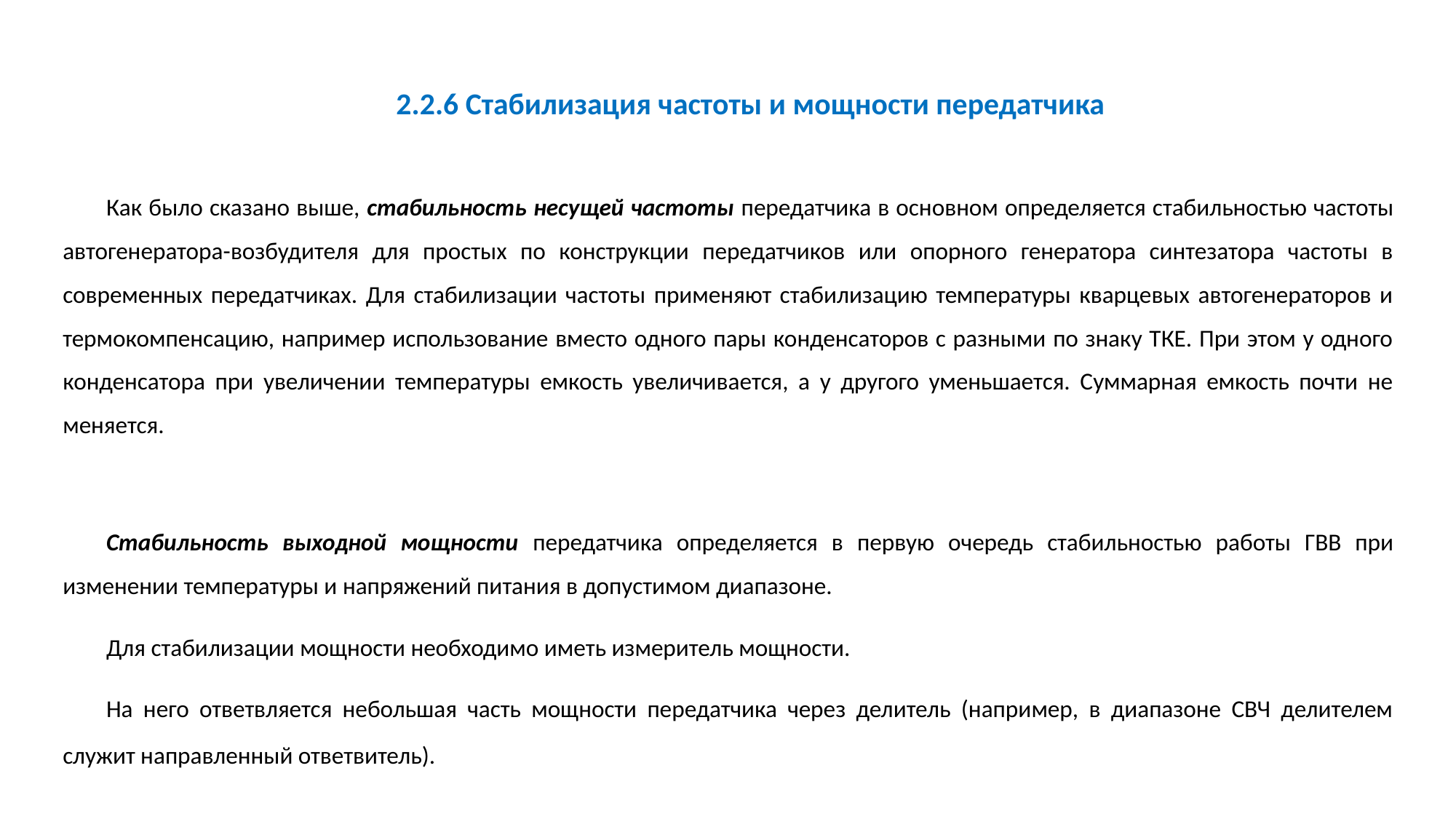

2.2.6 Стабилизация частоты и мощности передатчика

Как было сказано выше, стабильность несущей частоты передатчика в основном определяется стабильностью частоты автогенератора-возбудителя для простых по конструкции передатчиков или опорного генератора синтезатора частоты в современных передатчиках. Для стабилизации частоты применяют стабилизацию температуры кварцевых автогенераторов и термокомпенсацию, например использование вместо одного пары конденсаторов с разными по знаку ТКЕ. При этом у одного конденсатора при увеличении температуры емкость увеличивается, а у другого уменьшается. Суммарная емкость почти не меняется.

Стабильность выходной мощности передатчика определяется в первую очередь стабильностью работы ГВВ при изменении температуры и напряжений питания в допустимом диапазоне.
Для стабилизации мощности необходимо иметь измеритель мощности.
На него ответвляется небольшая часть мощности передатчика через делитель (например, в диапазоне СВЧ делителем служит направленный ответвитель).